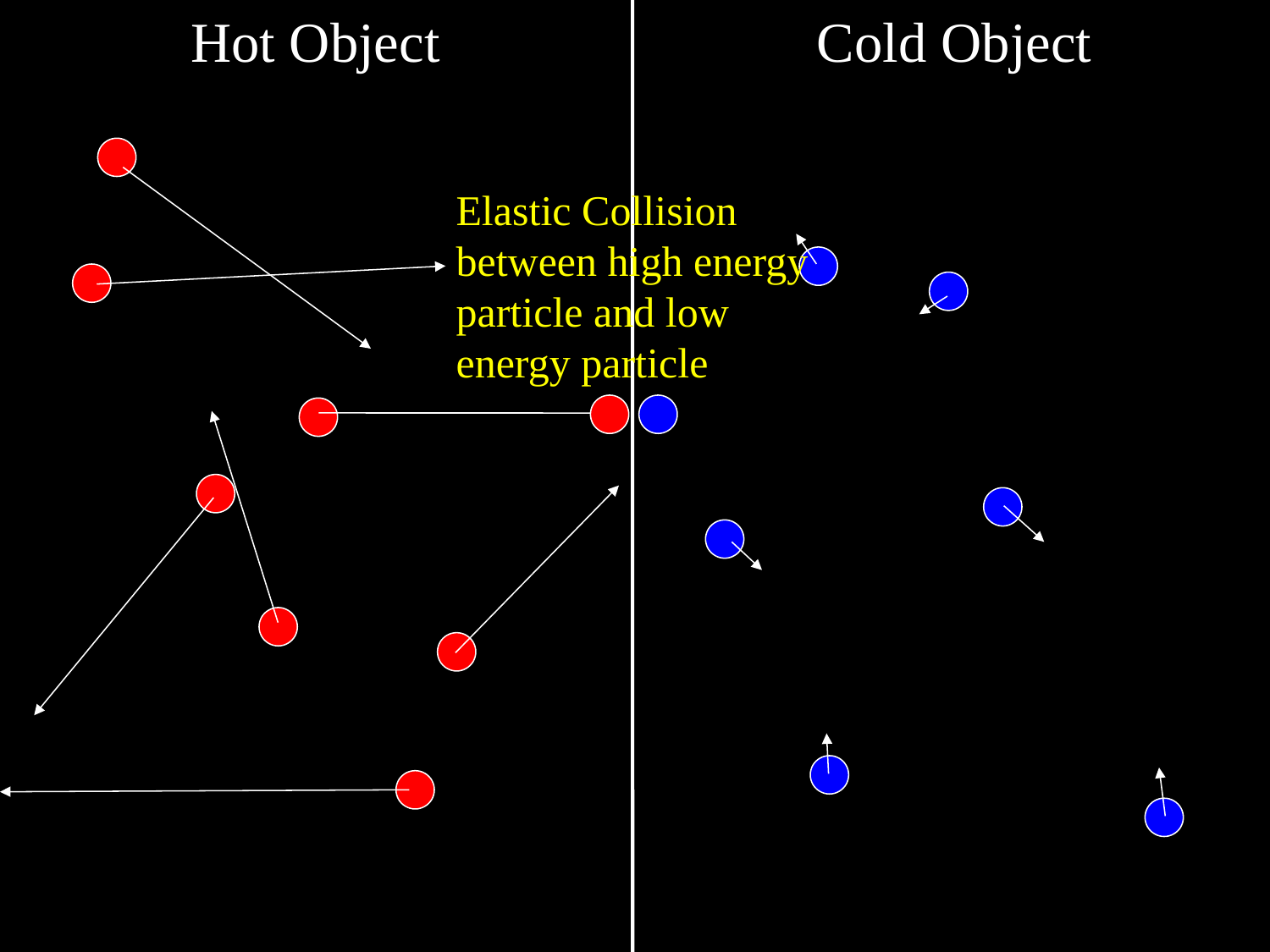

Hot Object

Cold Object

Elastic Collision between high energy particle and low energy particle